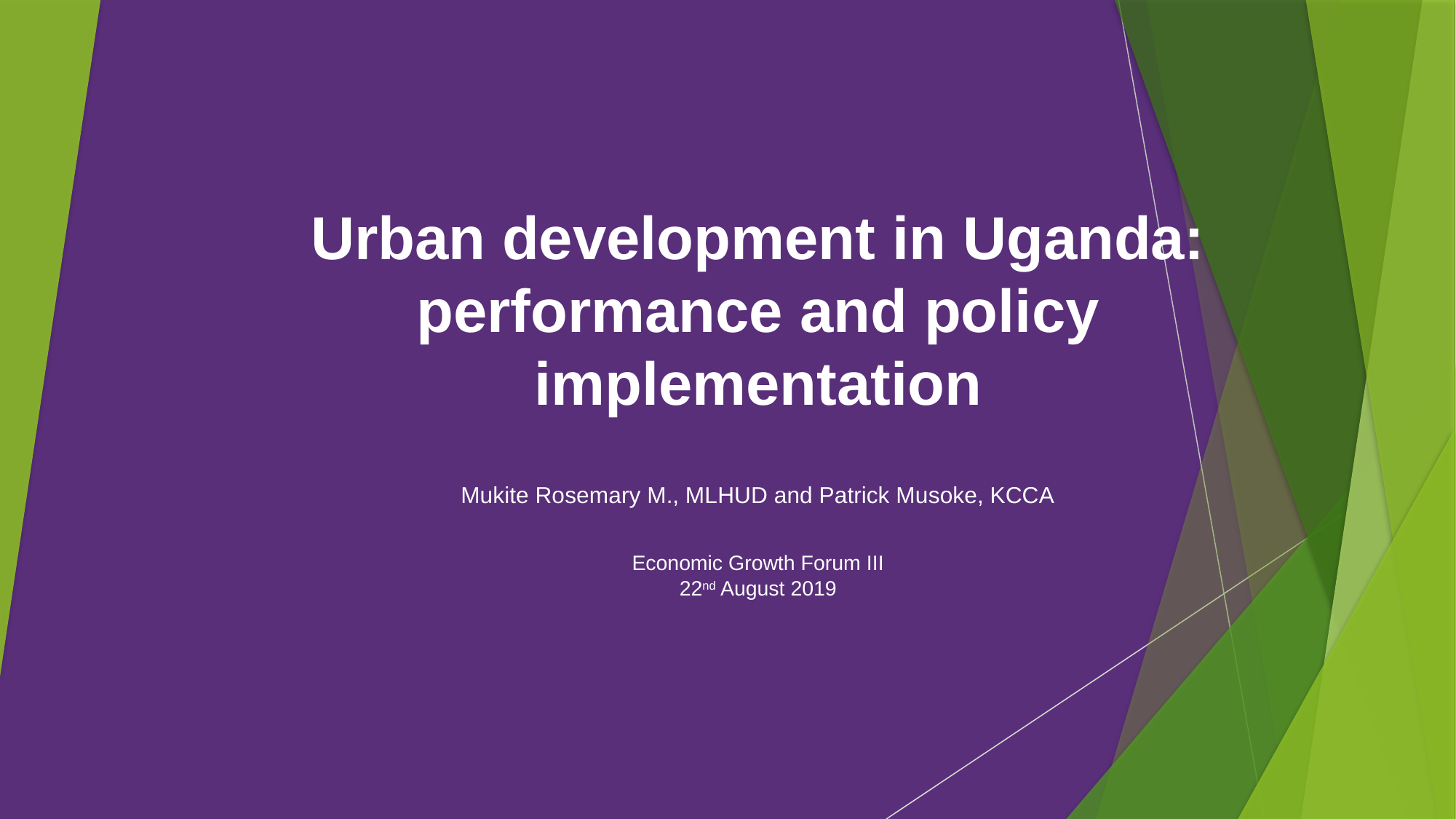

Urban development in Uganda: performance and policy implementation
Mukite Rosemary M., MLHUD and Patrick Musoke, KCCA

Economic Growth Forum III
22nd August 2019